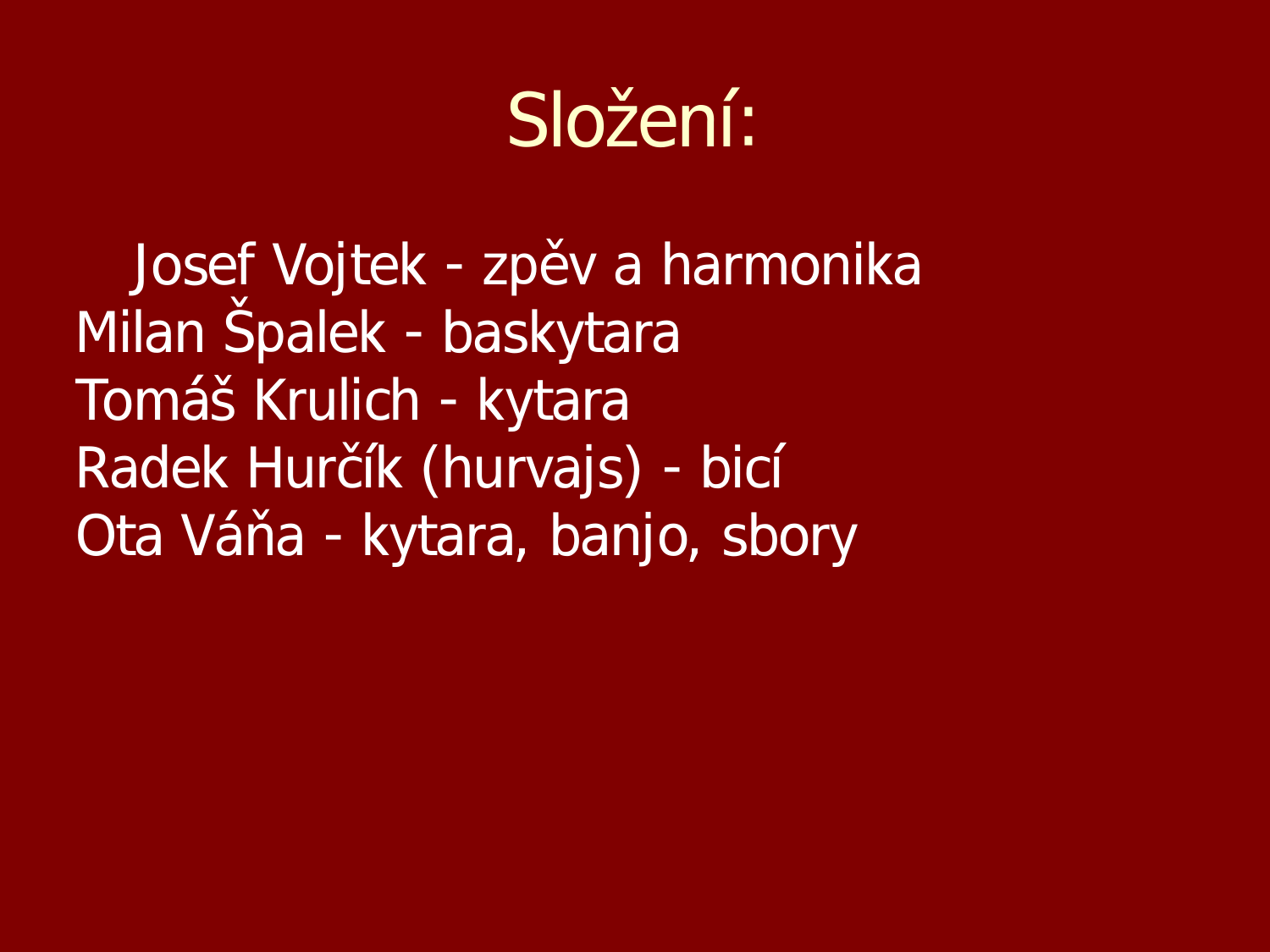

Složení:
   Josef Vojtek - zpěv a harmonika
Milan Špalek - baskytara
Tomáš Krulich - kytara
Radek Hurčík (hurvajs) - bicí
Ota Váňa - kytara, banjo, sbory